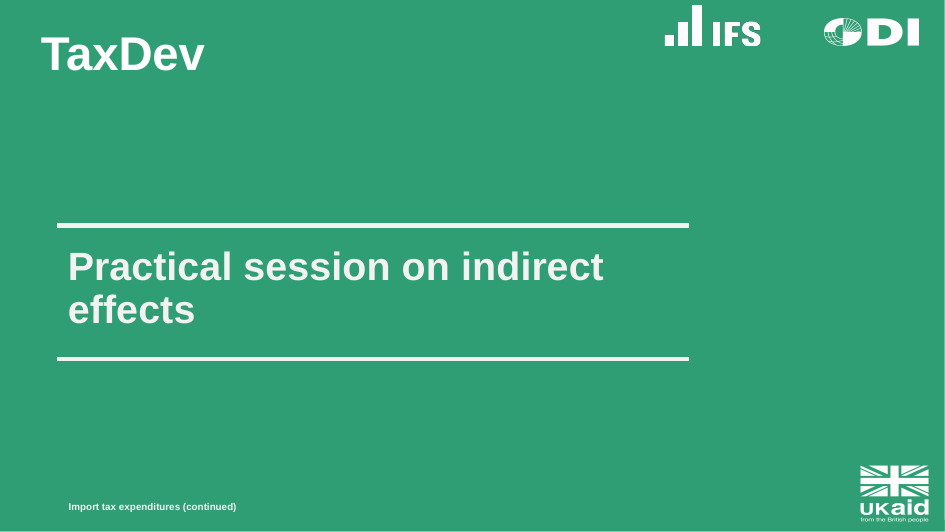

# Practical session on indirect effects
Import tax expenditures (continued)